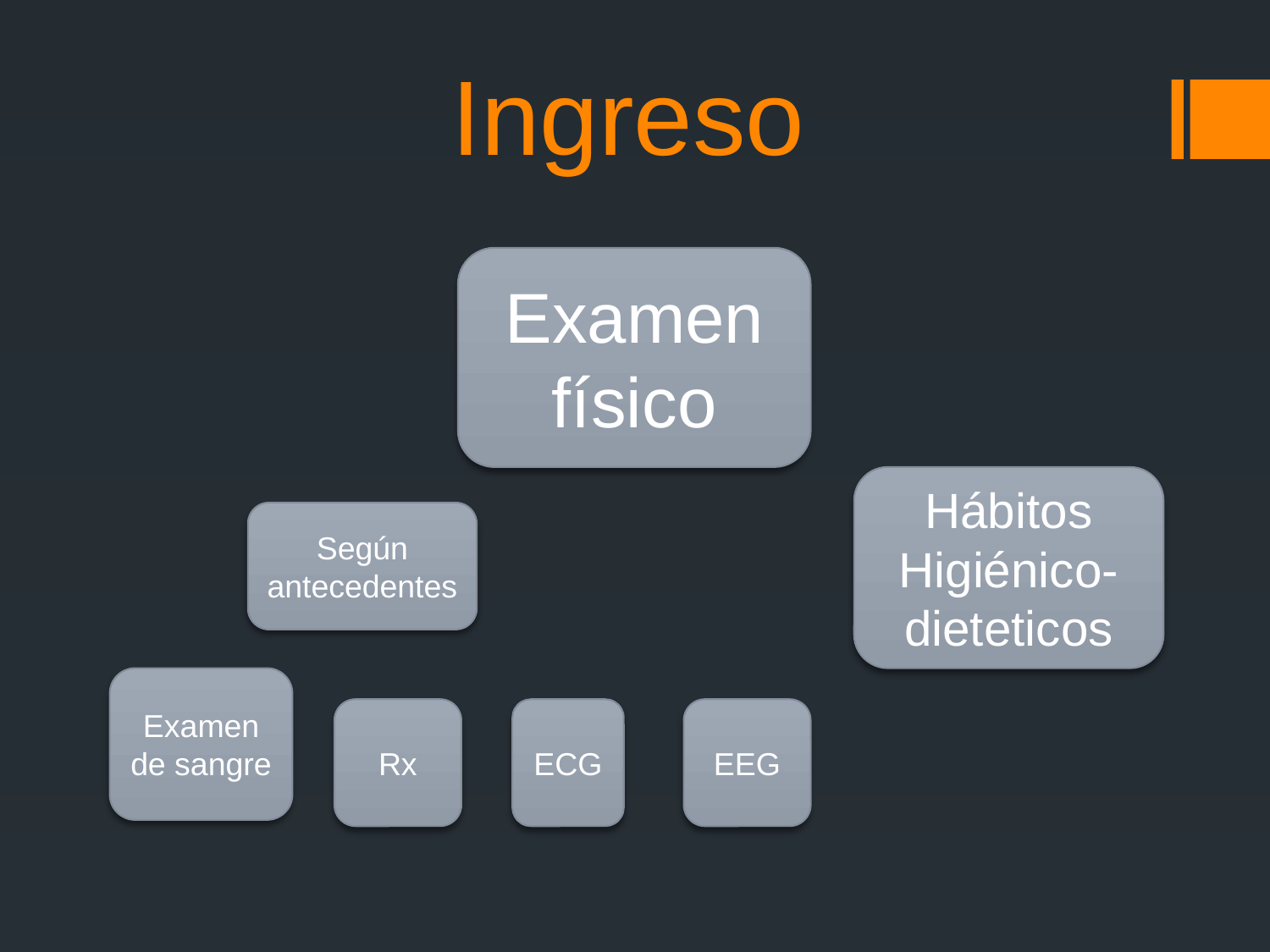

# Ingreso

Examen físico
Hábitos Higiénico- dieteticos
Según antecedentes
Examen de sangre
Rx
ECG
EEG